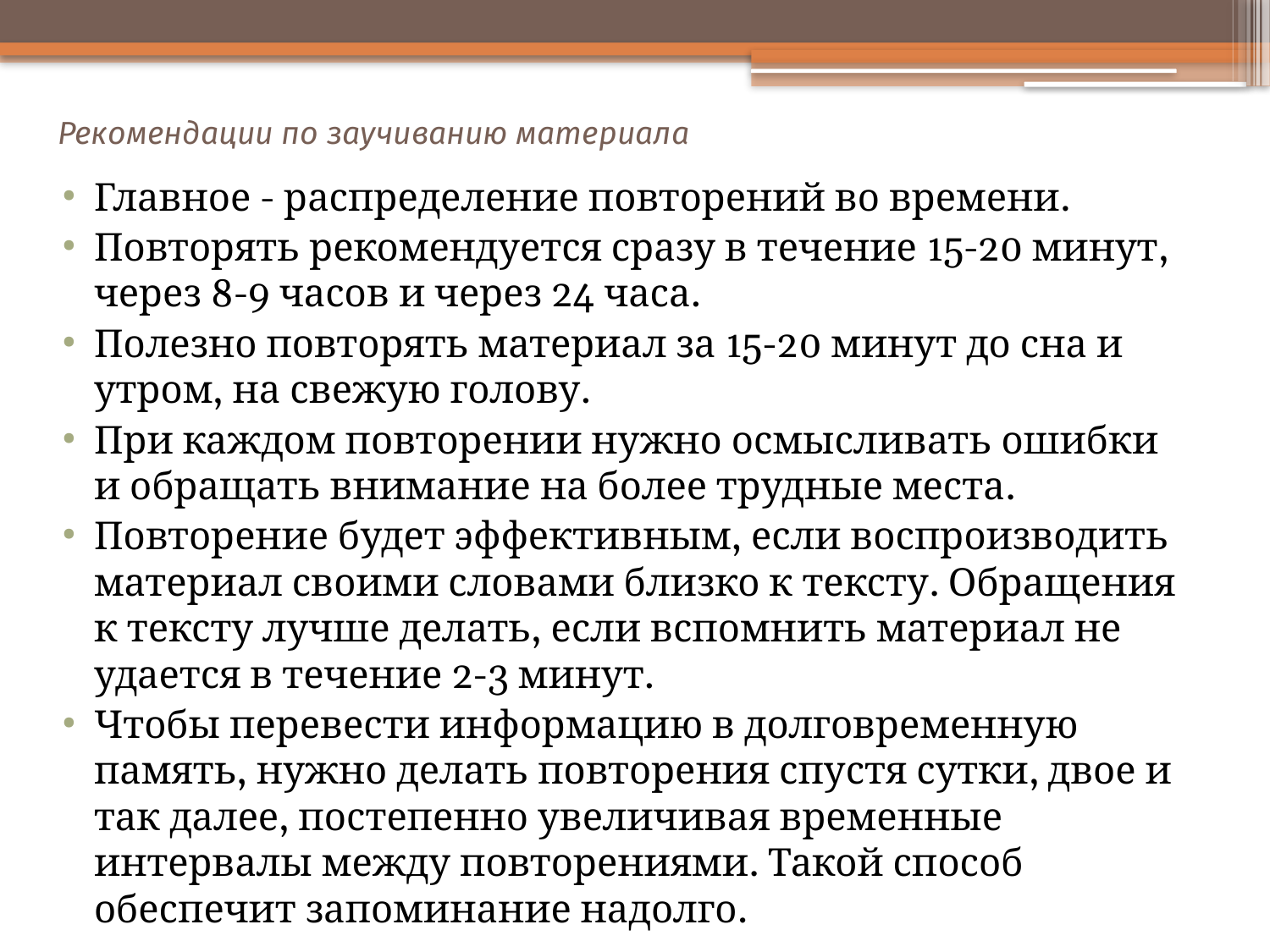

# Рекомендации по заучиванию материала
Главное - распределение повторений во времени.
Повторять рекомендуется сразу в течение 15-20 минут, через 8-9 часов и через 24 часа.
Полезно повторять материал за 15-20 минут до сна и утром, на свежую голову.
При каждом повторении нужно осмысливать ошибки и обращать внимание на более трудные места.
Повторение будет эффективным, если воспроизводить материал своими словами близко к тексту. Обращения к тексту лучше делать, если вспомнить материал не удается в течение 2-3 минут.
Чтобы перевести информацию в долговременную память, нужно делать повторения спустя сутки, двое и так далее, постепенно увеличивая временные интервалы между повторениями. Такой способ обеспечит запоминание надолго.